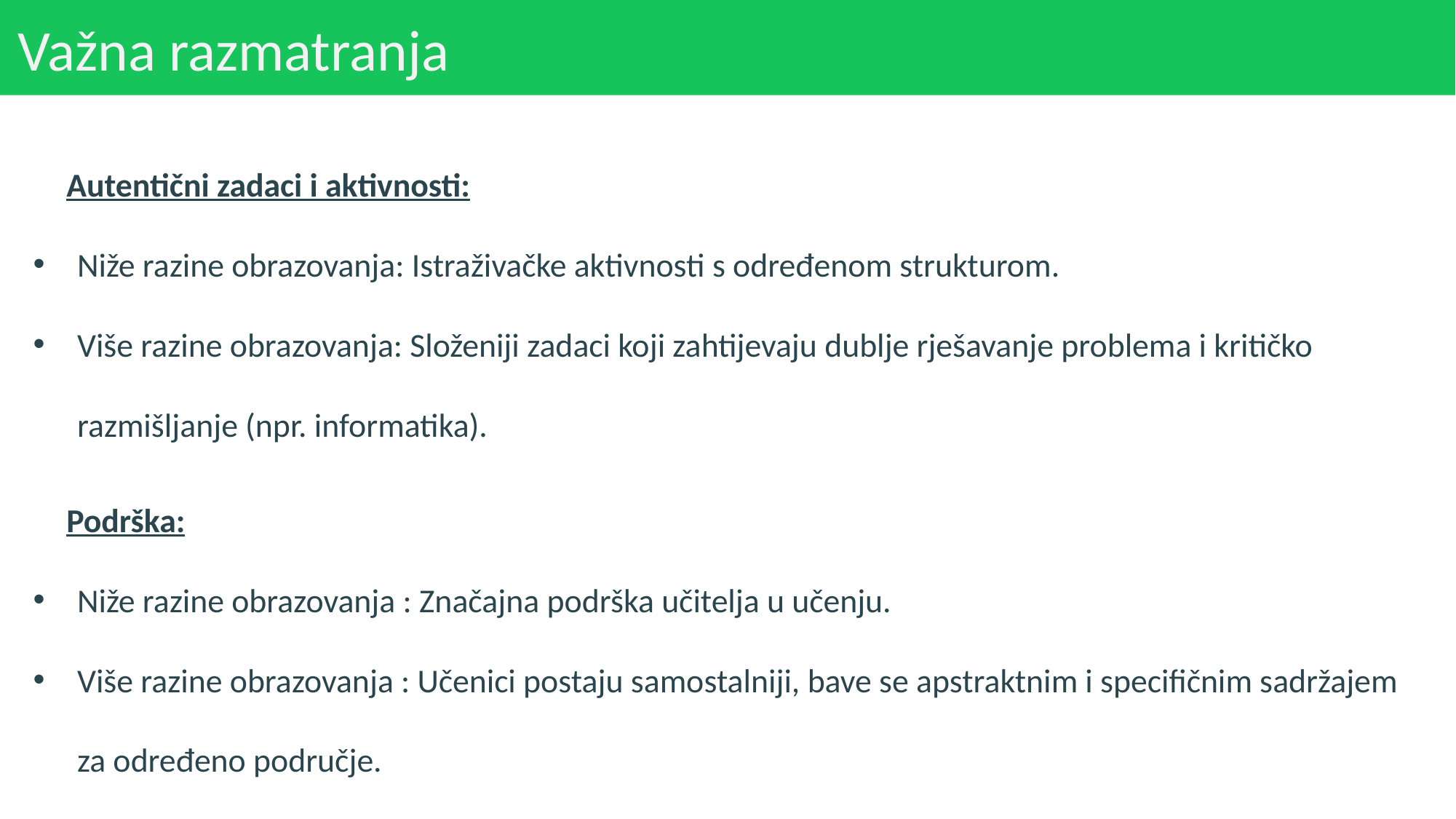

# Važna razmatranja
Autentični zadaci i aktivnosti:
Niže razine obrazovanja: Istraživačke aktivnosti s određenom strukturom.
Više razine obrazovanja: Složeniji zadaci koji zahtijevaju dublje rješavanje problema i kritičko razmišljanje (npr. informatika).
Podrška:
Niže razine obrazovanja : Značajna podrška učitelja u učenju.
Više razine obrazovanja : Učenici postaju samostalniji, bave se apstraktnim i specifičnim sadržajem za određeno područje.